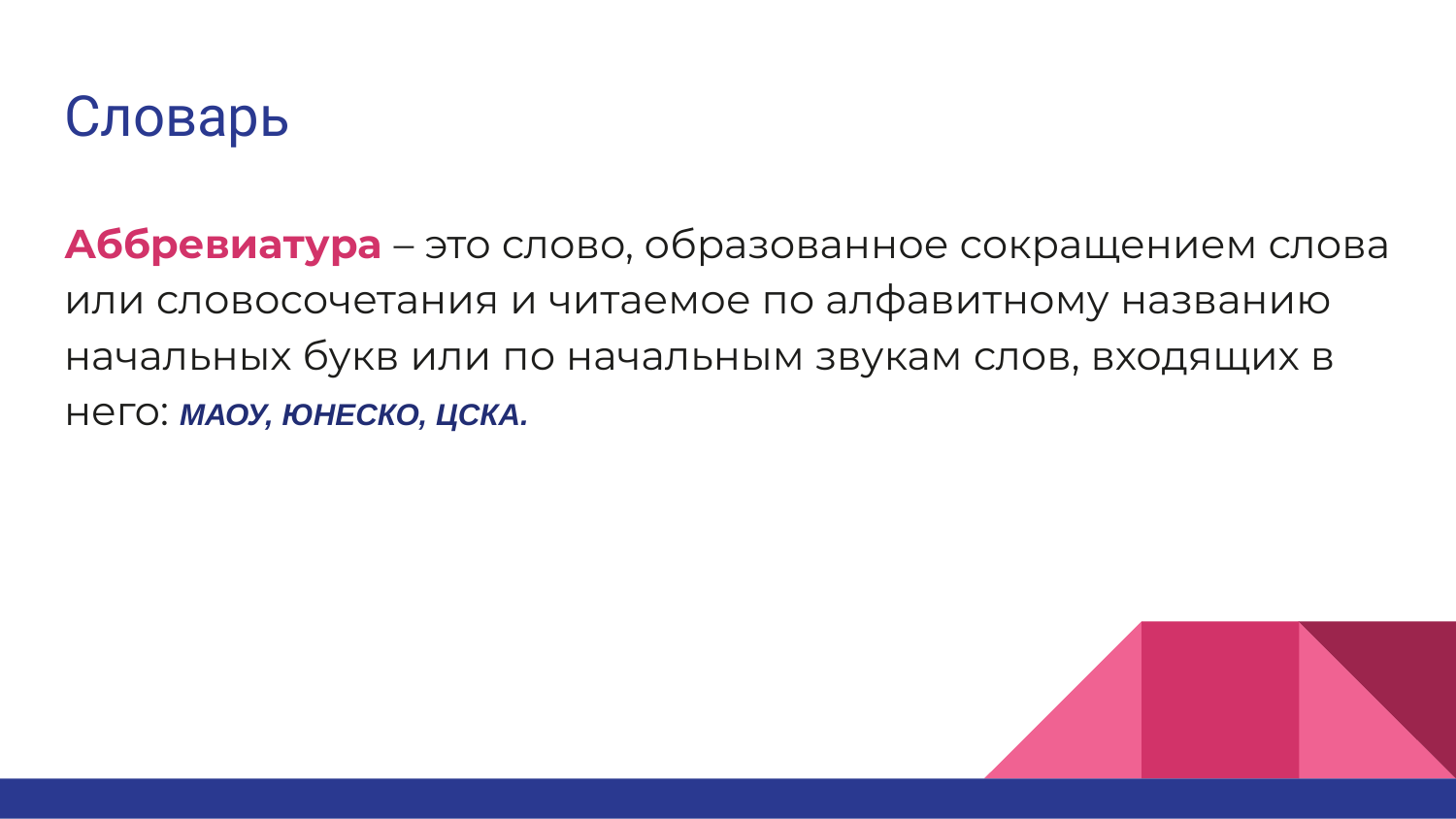

# Словарь
Аббревиатура – это слово, образованное сокращением слова или словосочетания и читаемое по алфавитному названию начальных букв или по начальным звукам слов, входящих в него: МАОУ, ЮНЕСКО, ЦСКА.